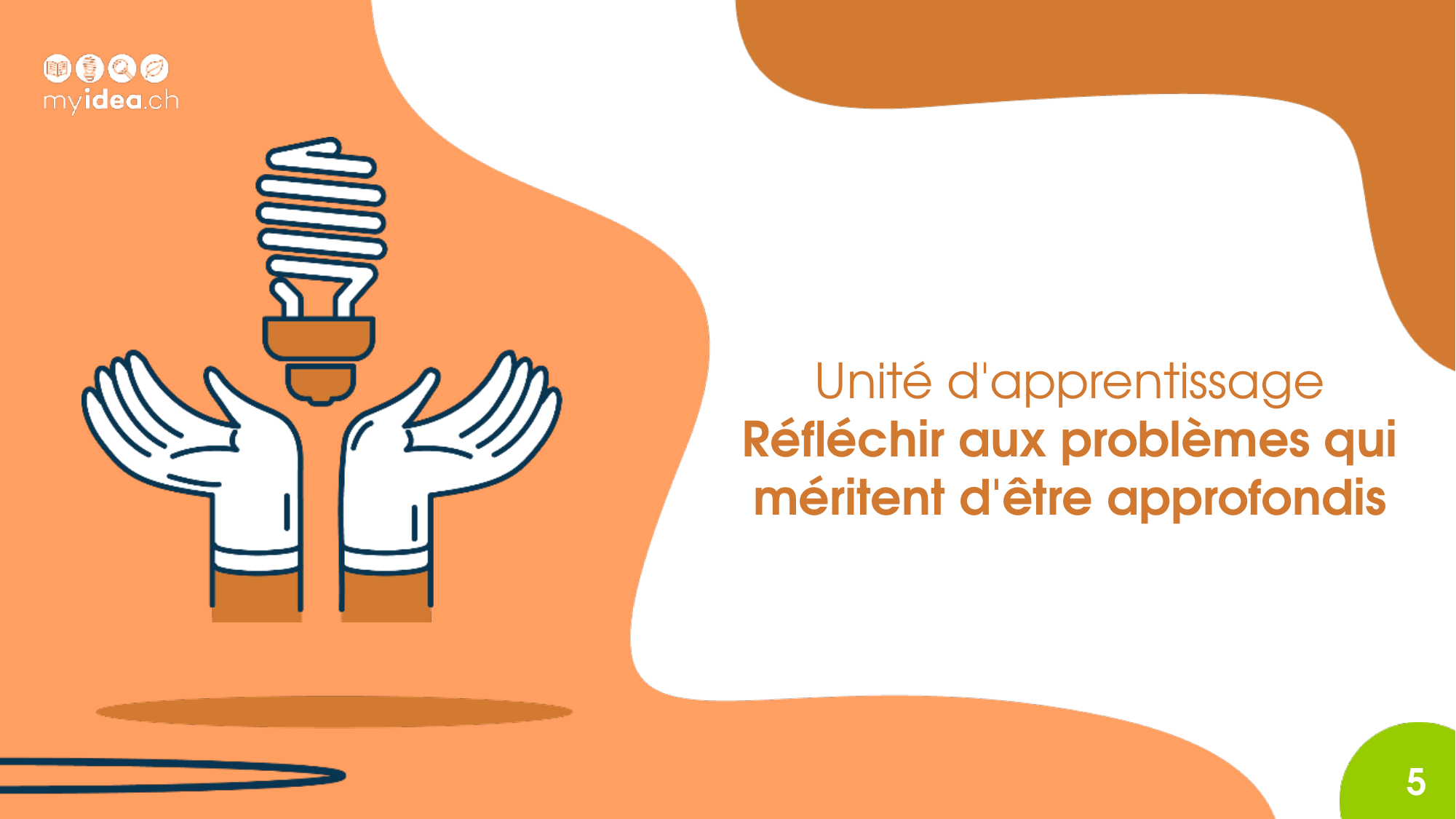

Unité d'apprentissage
Réfléchir aux problèmes qui méritent d'être approfondis
5